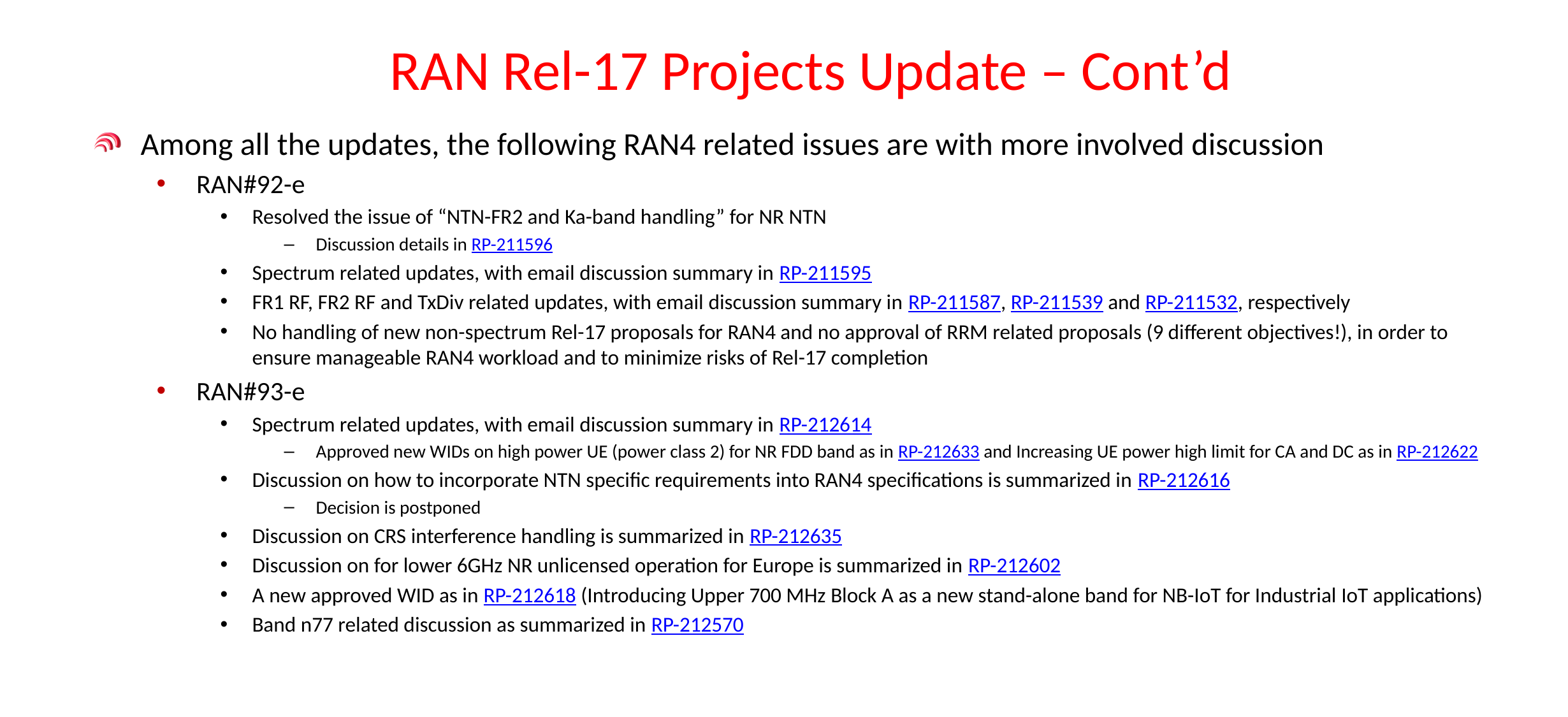

# RAN Rel-17 Projects Update – Cont’d
Among all the updates, the following RAN4 related issues are with more involved discussion
RAN#92-e
Resolved the issue of “NTN-FR2 and Ka-band handling” for NR NTN
Discussion details in RP-211596
Spectrum related updates, with email discussion summary in RP-211595
FR1 RF, FR2 RF and TxDiv related updates, with email discussion summary in RP-211587, RP-211539 and RP-211532, respectively
No handling of new non-spectrum Rel-17 proposals for RAN4 and no approval of RRM related proposals (9 different objectives!), in order to ensure manageable RAN4 workload and to minimize risks of Rel-17 completion
RAN#93-e
Spectrum related updates, with email discussion summary in RP-212614
Approved new WIDs on high power UE (power class 2) for NR FDD band as in RP-212633 and Increasing UE power high limit for CA and DC as in RP-212622
Discussion on how to incorporate NTN specific requirements into RAN4 specifications is summarized in RP-212616
Decision is postponed
Discussion on CRS interference handling is summarized in RP-212635
Discussion on for lower 6GHz NR unlicensed operation for Europe is summarized in RP-212602
A new approved WID as in RP-212618 (Introducing Upper 700 MHz Block A as a new stand-alone band for NB-IoT for Industrial IoT applications)
Band n77 related discussion as summarized in RP-212570